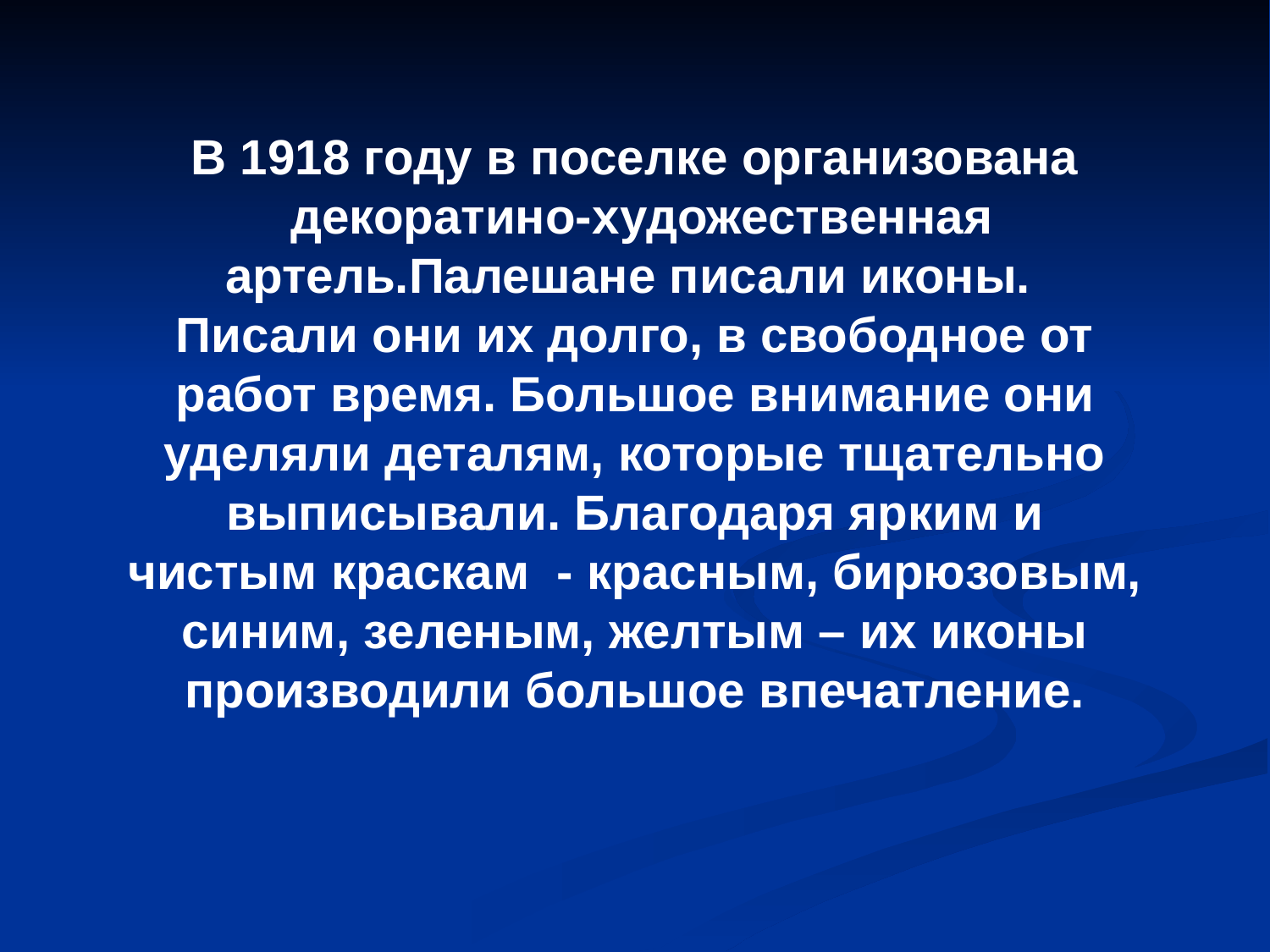

#
В 1918 году в поселке организована
 декоратино-художественная артель.Палешане писали иконы.
Писали они их долго, в свободное от работ время. Большое внимание они уделяли деталям, которые тщательно выписывали. Благодаря ярким и чистым краскам  - красным, бирюзовым, синим, зеленым, желтым – их иконы производили большое впечатление.